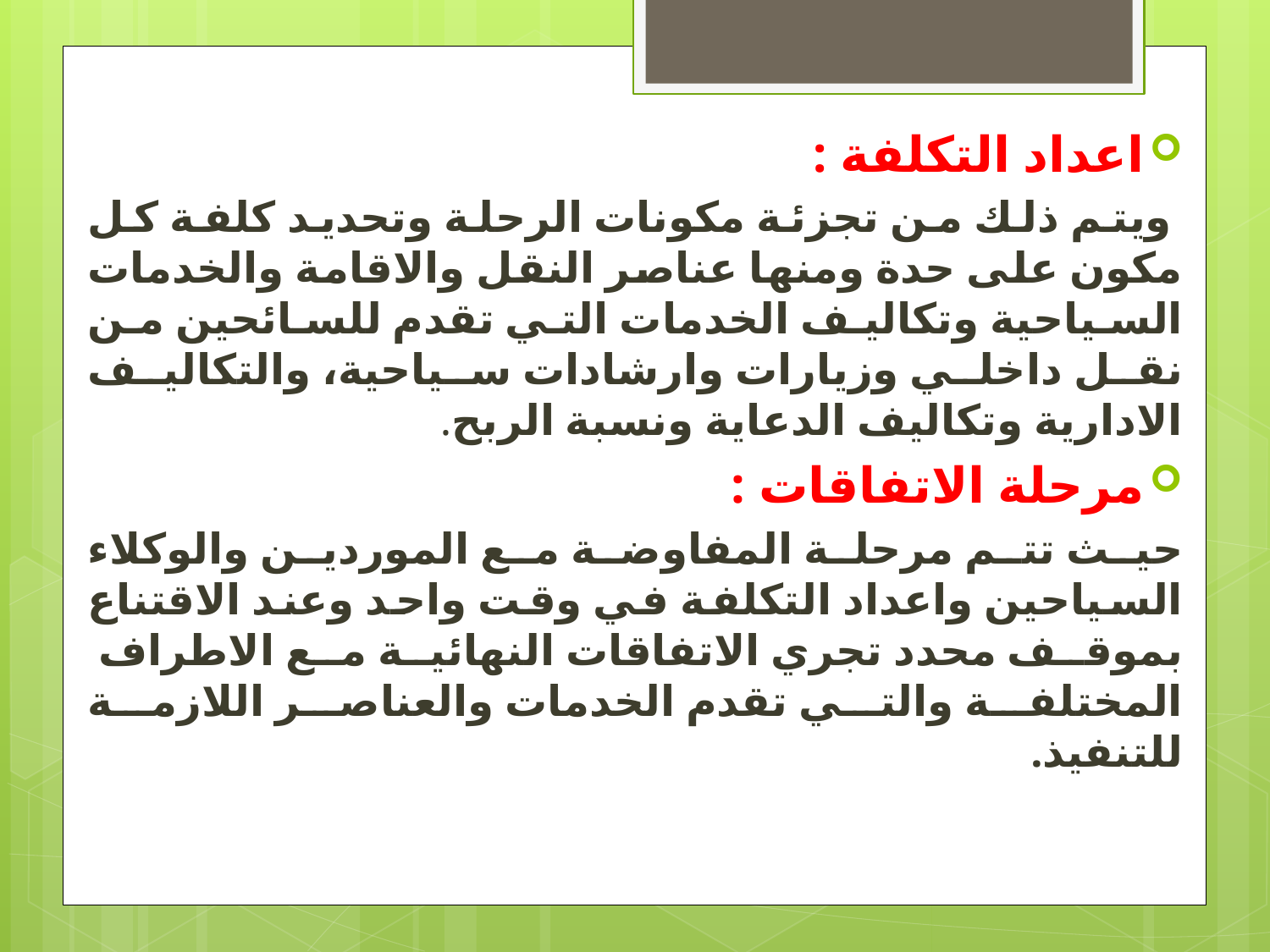

اعداد التكلفة :
 ويتم ذلك من تجزئة مكونات الرحلة وتحديد كلفة كل مكون على حدة ومنها عناصر النقل والاقامة والخدمات السياحية وتكاليف الخدمات التي تقدم للسائحين من نقل داخلي وزيارات وارشادات سياحية، والتكاليف الادارية وتكاليف الدعاية ونسبة الربح.
مرحلة الاتفاقات :
حيث تتم مرحلة المفاوضة مع الموردين والوكلاء السياحين واعداد التكلفة في وقت واحد وعند الاقتناع بموقف محدد تجري الاتفاقات النهائية مع الاطراف  المختلفة والتي تقدم الخدمات والعناصر اللازمة للتنفيذ.